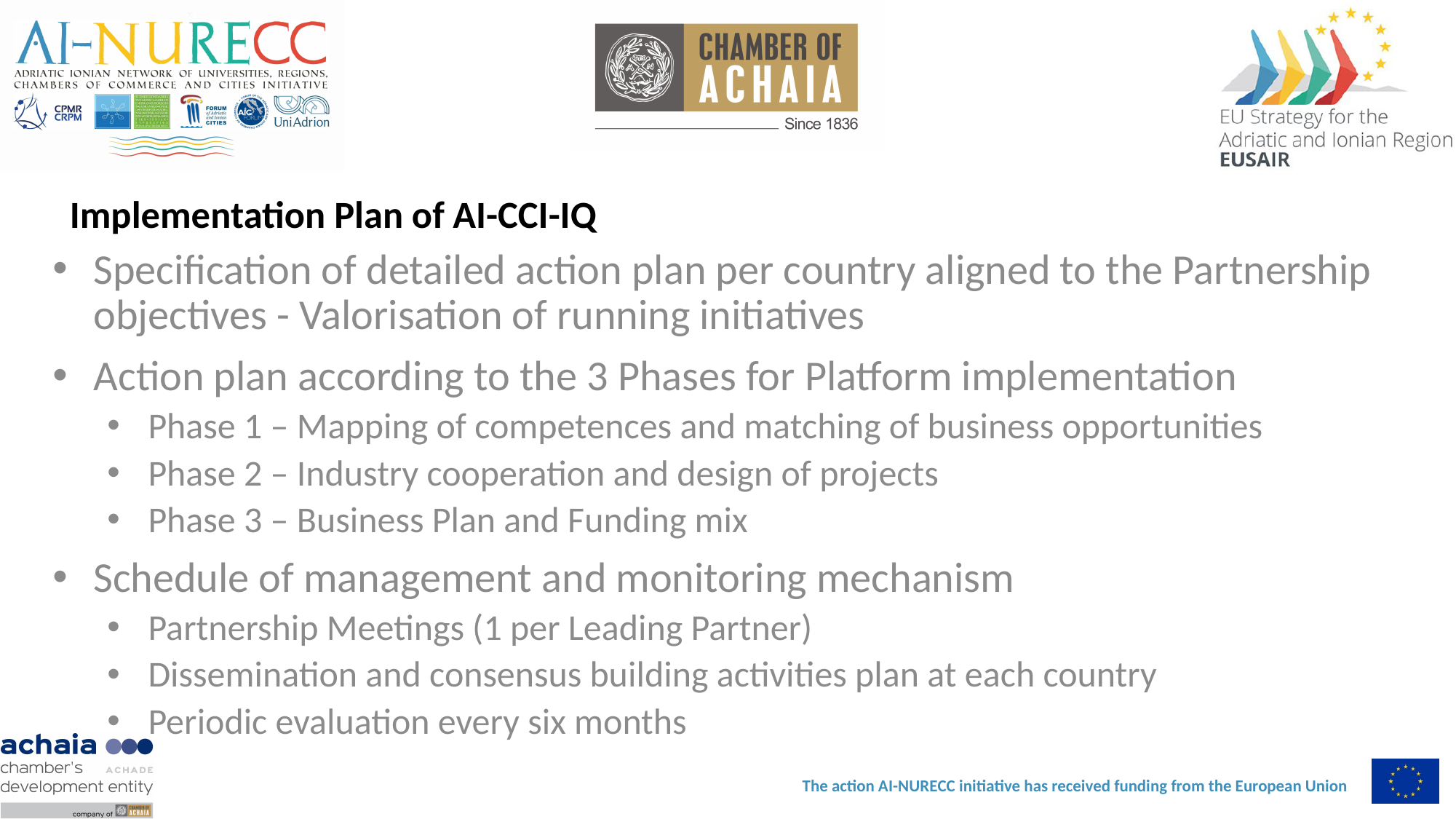

# Implementation Plan of AI-CCI-IQ
Specification of detailed action plan per country aligned to the Partnership objectives - Valorisation of running initiatives
Action plan according to the 3 Phases for Platform implementation
Phase 1 – Mapping of competences and matching of business opportunities
Phase 2 – Industry cooperation and design of projects
Phase 3 – Business Plan and Funding mix
Schedule of management and monitoring mechanism
Partnership Meetings (1 per Leading Partner)
Dissemination and consensus building activities plan at each country
Periodic evaluation every six months